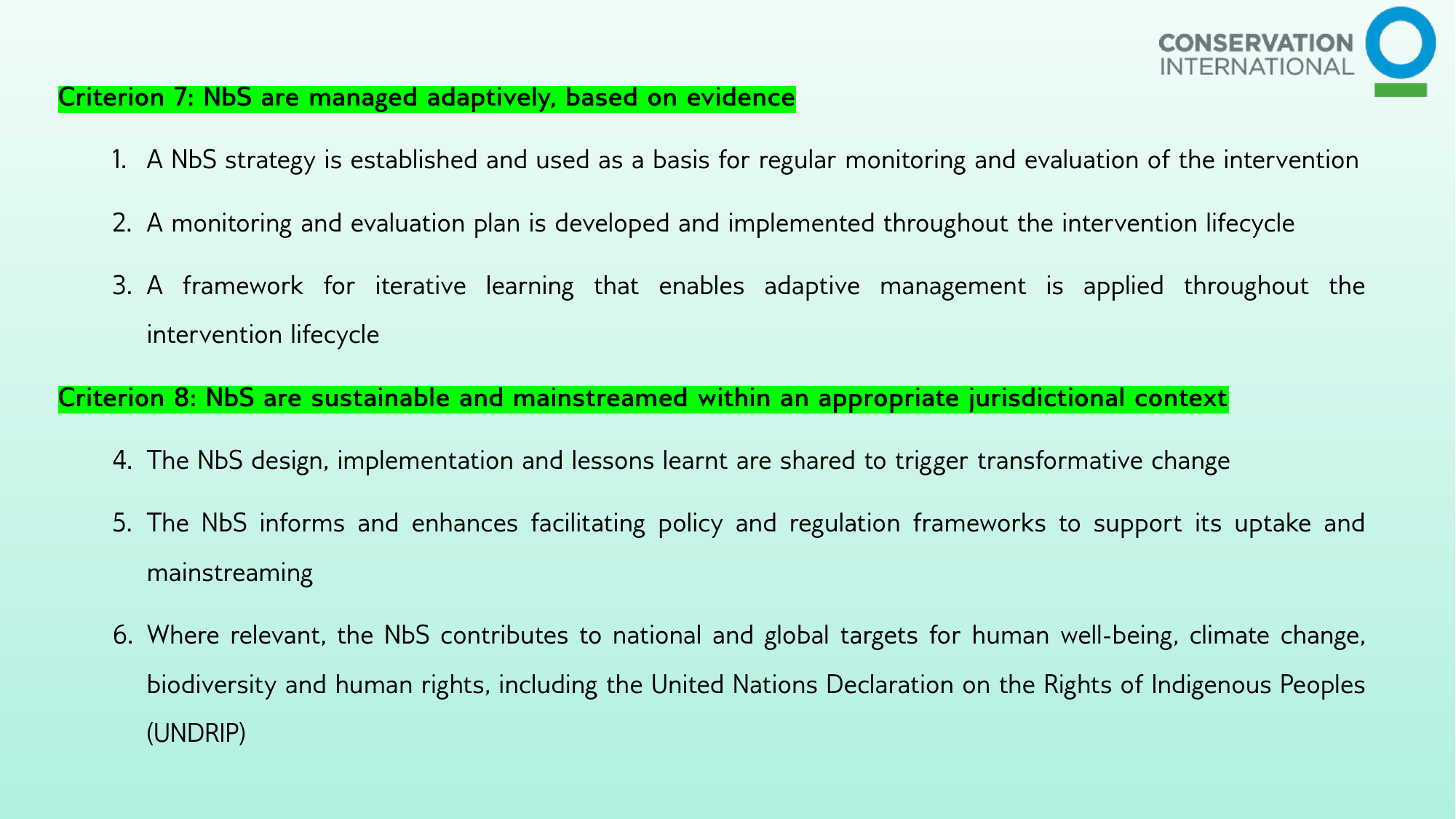

Criterion 7: NbS are managed adaptively, based on evidence
A NbS strategy is established and used as a basis for regular monitoring and evaluation of the intervention
A monitoring and evaluation plan is developed and implemented throughout the intervention lifecycle
A framework for iterative learning that enables adaptive management is applied throughout the intervention lifecycle
Criterion 8: NbS are sustainable and mainstreamed within an appropriate jurisdictional context
The NbS design, implementation and lessons learnt are shared to trigger transformative change
The NbS informs and enhances facilitating policy and regulation frameworks to support its uptake and mainstreaming
Where relevant, the NbS contributes to national and global targets for human well-being, climate change, biodiversity and human rights, including the United Nations Declaration on the Rights of Indigenous Peoples (UNDRIP)